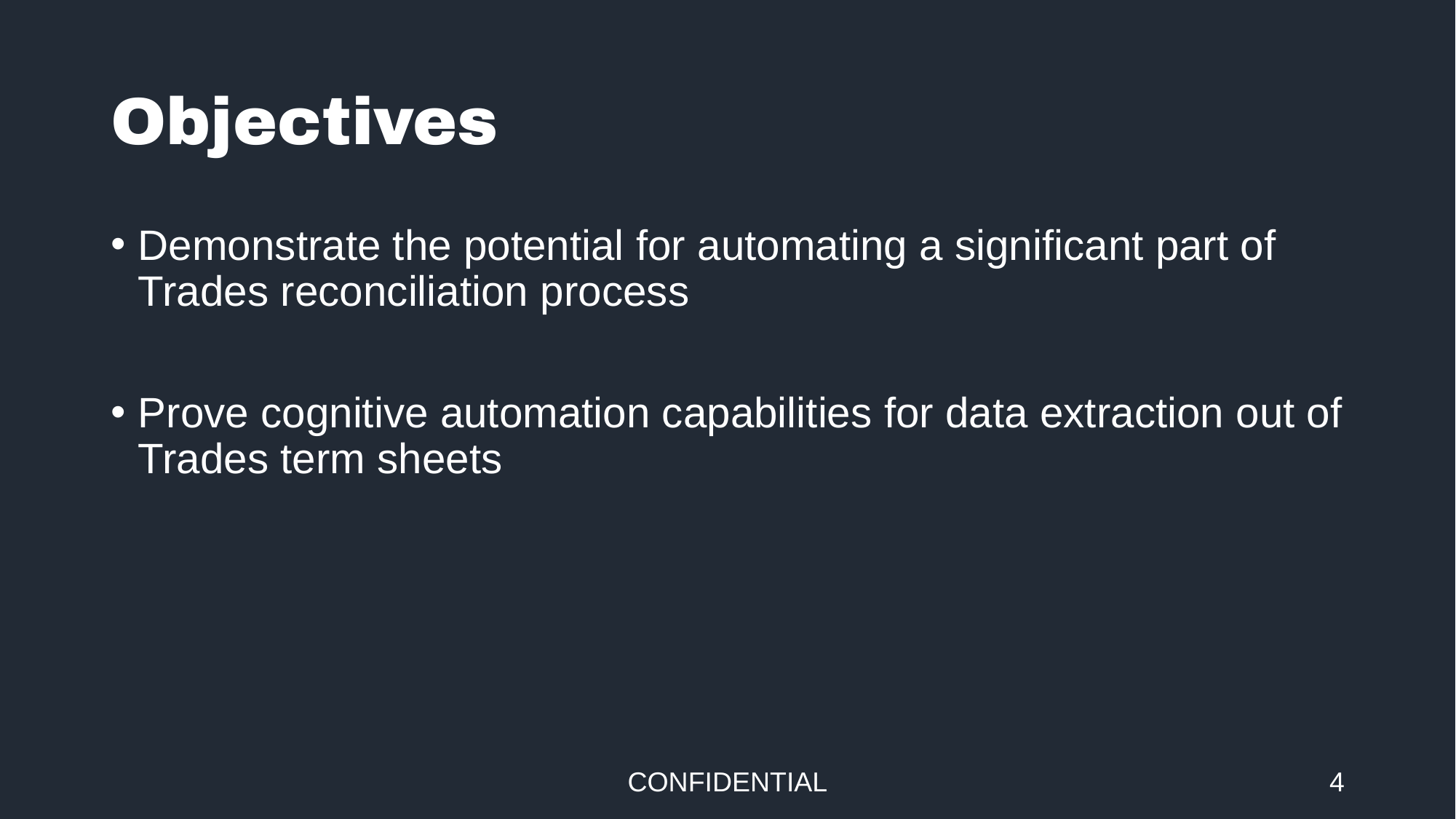

# Objectives
Demonstrate the potential for automating a significant part of Trades reconciliation process

Prove cognitive automation capabilities for data extraction out of Trades term sheets

CONFIDENTIAL
4